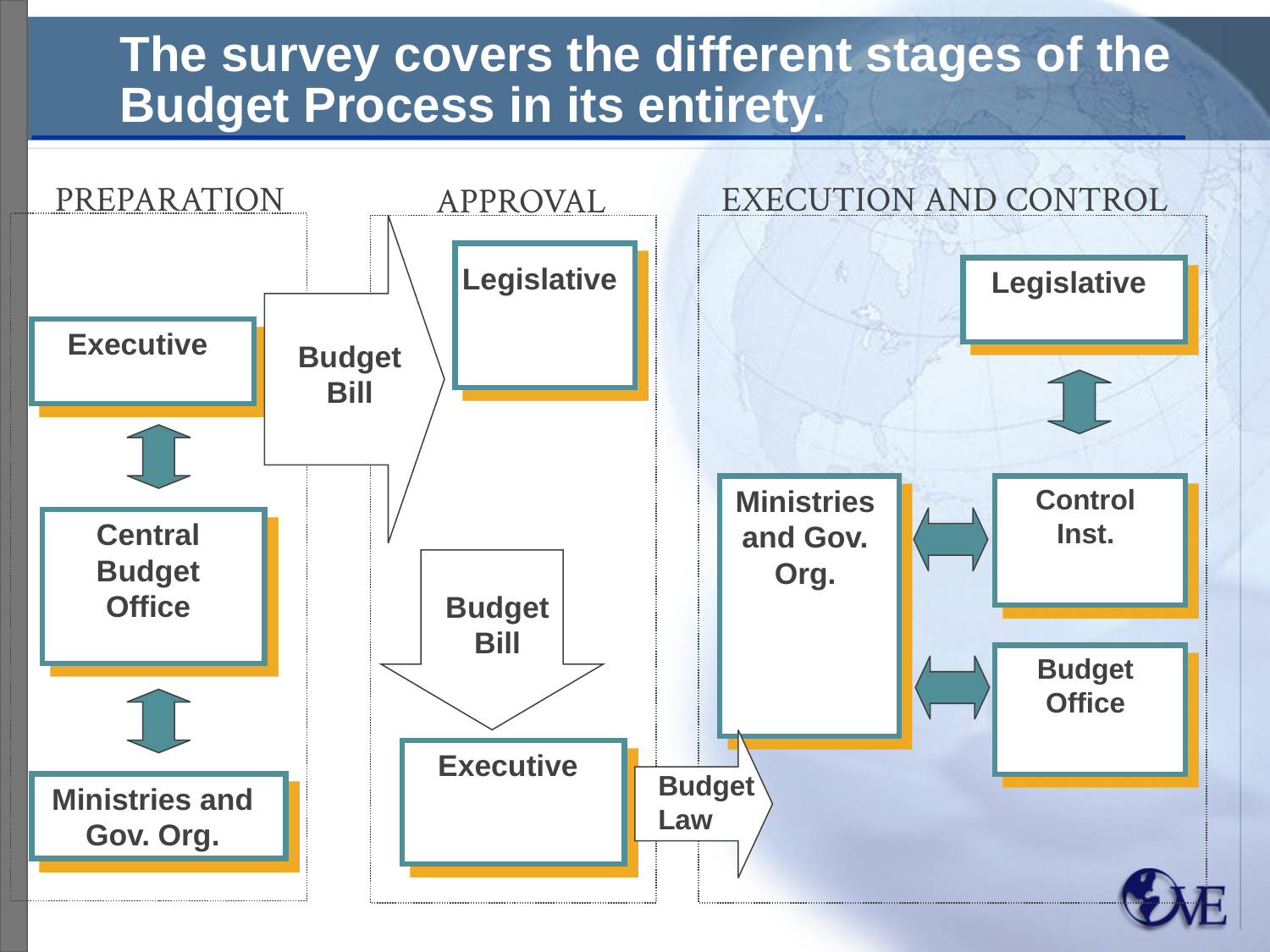

The survey covers the different stages of the Budget Process in its entirety.

PREPARATION

Executive

Central Budget Office

Ministries and Gov. Org.
EXECUTION AND CONTROL
APPROVAL

Budget Bill

Legislative

Legislative

Ministries and Gov. Org.

Control Inst.

Budget Bill

Budget Office

Budget Law

Executive